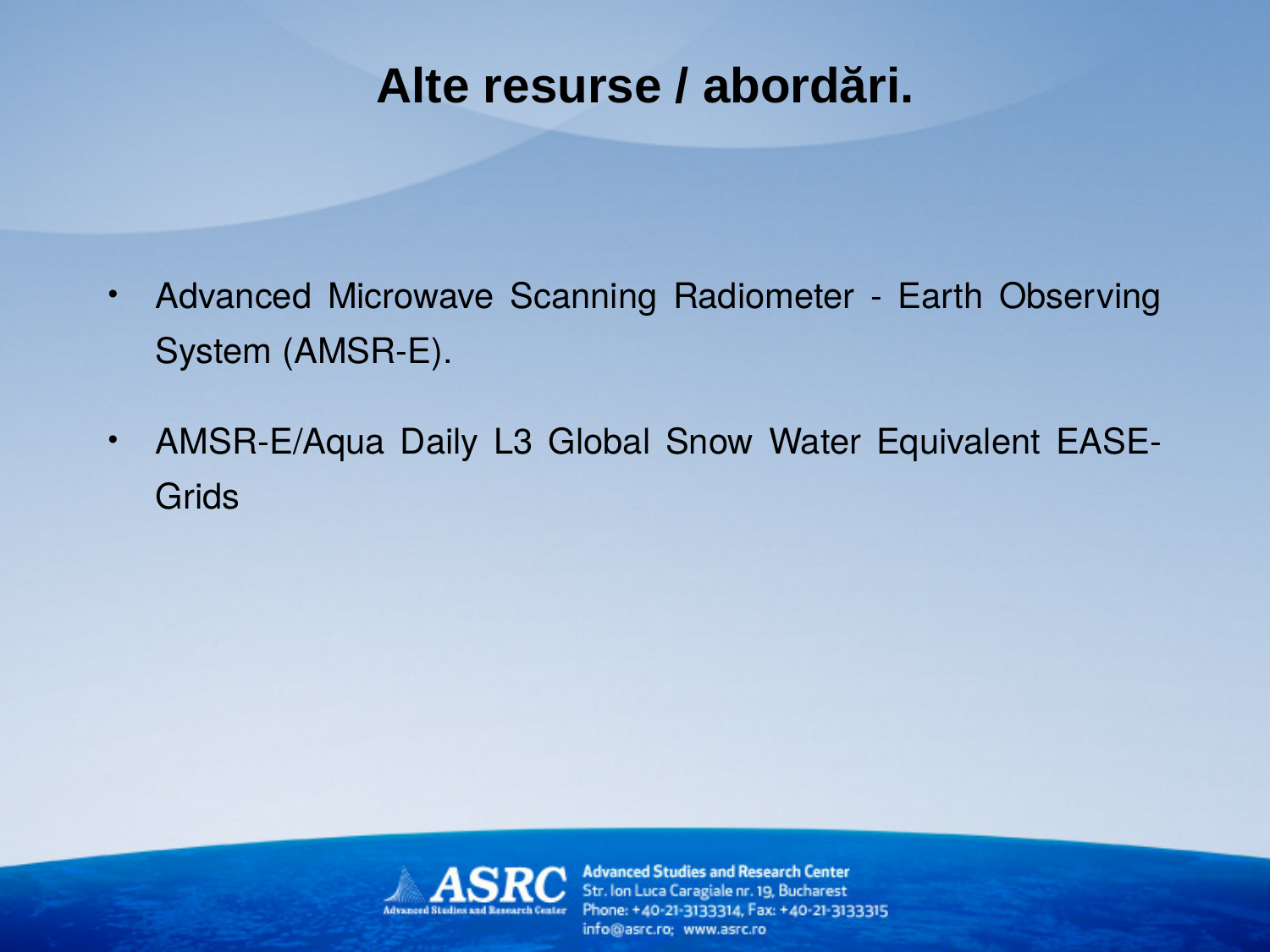

# Alte resurse / abordări.
Advanced Microwave Scanning Radiometer - Earth Observing System (AMSR-E).
AMSR-E/Aqua Daily L3 Global Snow Water Equivalent EASE-Grids